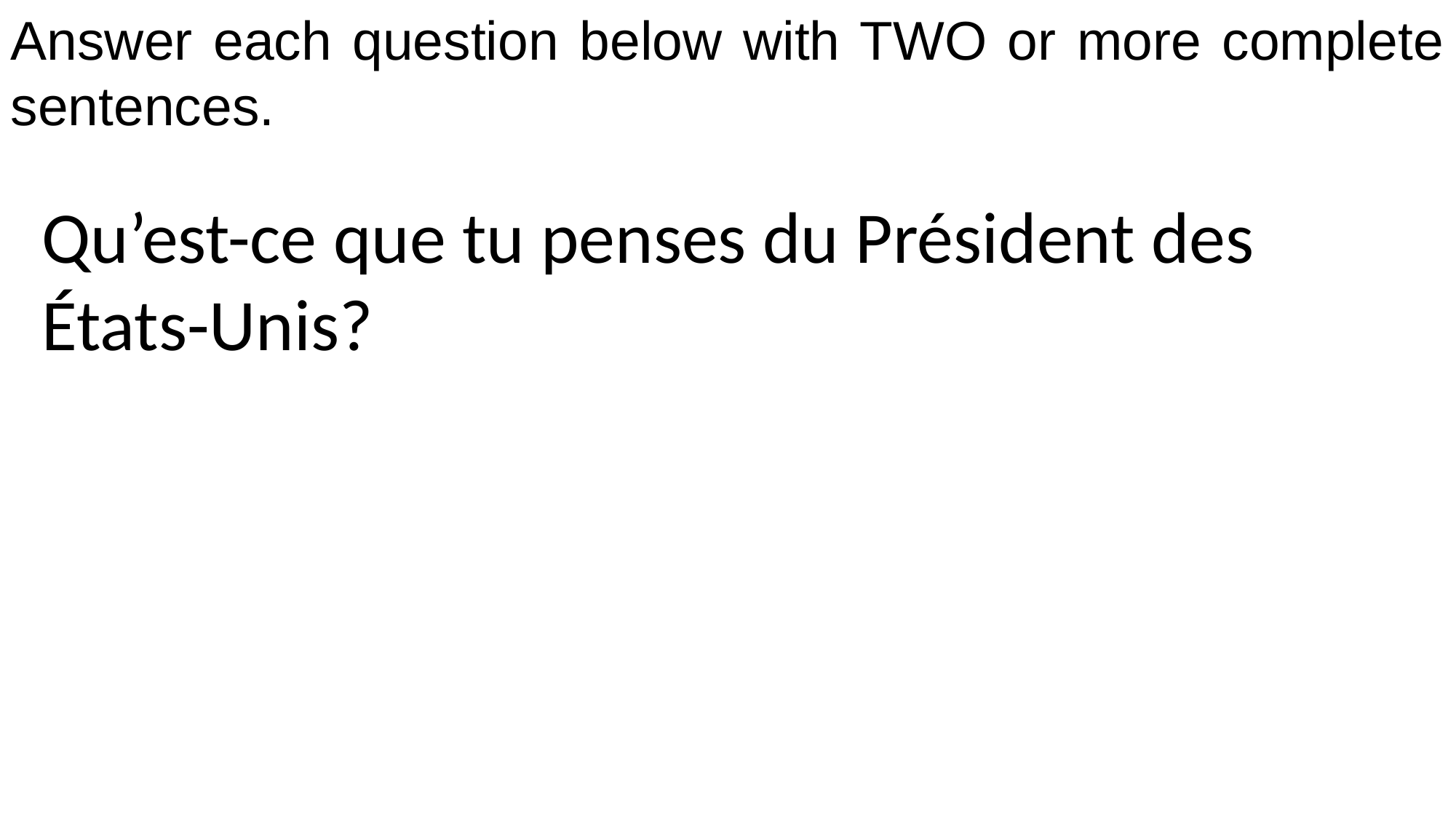

Answer each question below with TWO or more complete sentences.
Qu’est-ce que tu penses du Président des États-Unis?